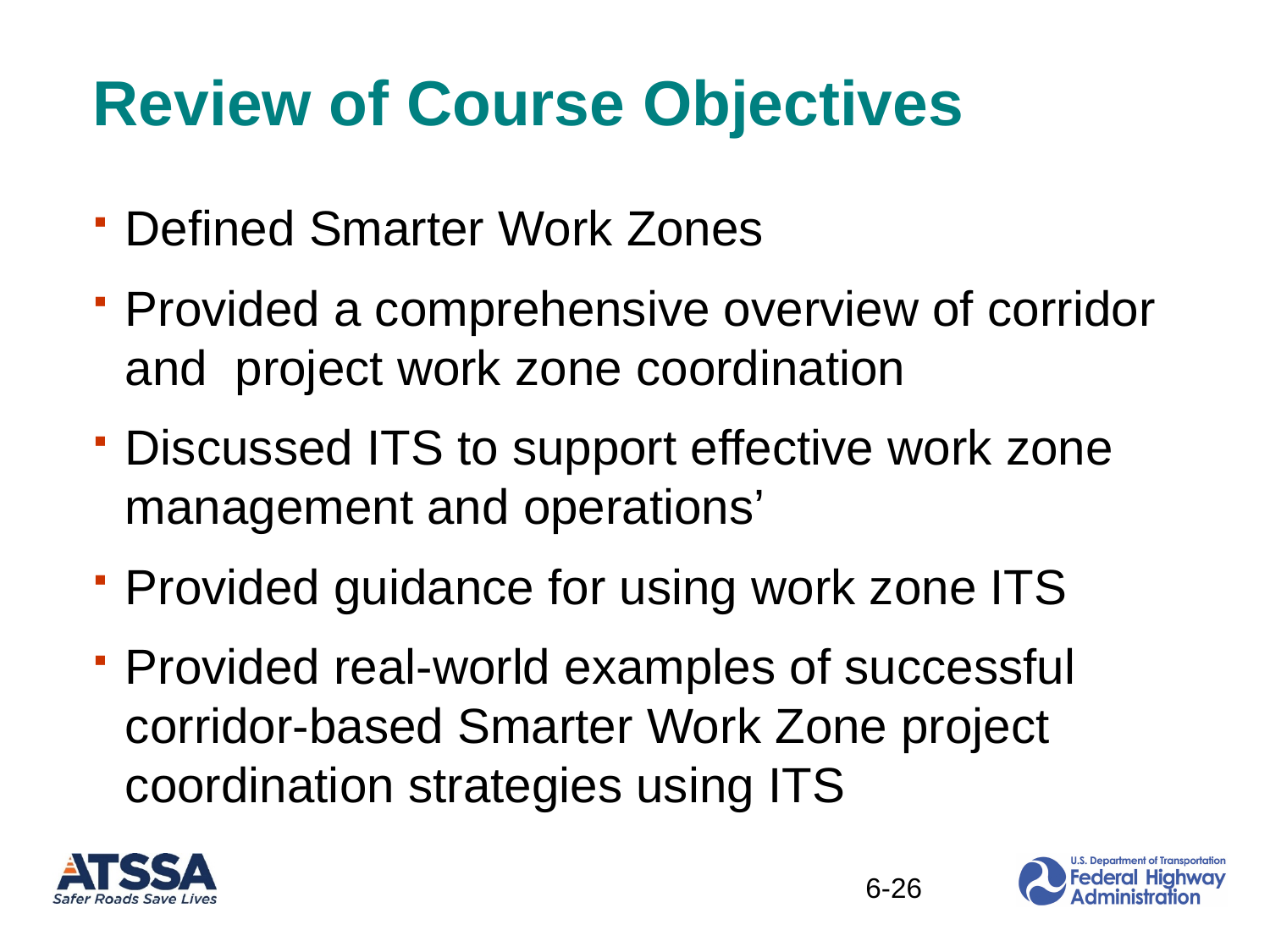

# Review of Course Objectives
Defined Smarter Work Zones
Provided a comprehensive overview of corridor and  project work zone coordination
Discussed ITS to support effective work zone management and operations’
Provided guidance for using work zone ITS
Provided real-world examples of successful corridor-based Smarter Work Zone project coordination strategies using ITS